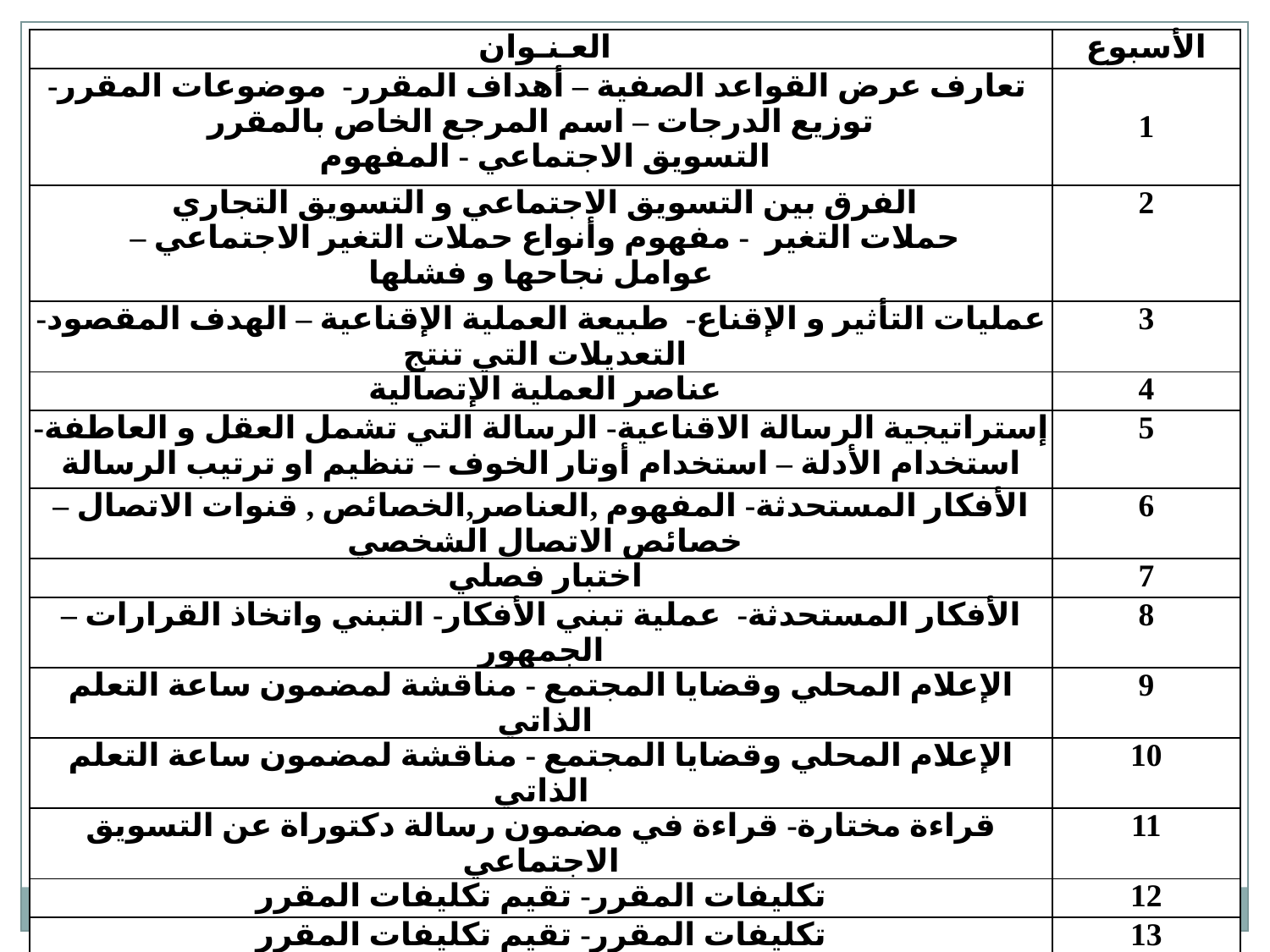

| العـنـوان | الأسبوع |
| --- | --- |
| تعارف عرض القواعد الصفية – أهداف المقرر- موضوعات المقرر- توزيع الدرجات – اسم المرجع الخاص بالمقرر التسويق الاجتماعي - المفهوم | 1 |
| الفرق بين التسويق الاجتماعي و التسويق التجاري حملات التغير - مفهوم وأنواع حملات التغير الاجتماعي – عوامل نجاحها و فشلها | 2 |
| عمليات التأثير و الإقناع- طبيعة العملية الإقناعية – الهدف المقصود- التعديلات التي تنتج | 3 |
| عناصر العملية الإتصالية | 4 |
| إستراتيجية الرسالة الاقناعية- الرسالة التي تشمل العقل و العاطفة- استخدام الأدلة – استخدام أوتار الخوف – تنظيم او ترتيب الرسالة | 5 |
| الأفكار المستحدثة- المفهوم ,العناصر,الخصائص , قنوات الاتصال – خصائص الاتصال الشخصي | 6 |
| اختبار فصلي | 7 |
| الأفكار المستحدثة- عملية تبني الأفكار- التبني واتخاذ القرارات – الجمهور | 8 |
| الإعلام المحلي وقضايا المجتمع - مناقشة لمضمون ساعة التعلم الذاتي | 9 |
| الإعلام المحلي وقضايا المجتمع - مناقشة لمضمون ساعة التعلم الذاتي | 10 |
| قراءة مختارة- قراءة في مضمون رسالة دكتوراة عن التسويق الاجتماعي | 11 |
| تكليفات المقرر- تقيم تكليفات المقرر | 12 |
| تكليفات المقرر- تقيم تكليفات المقرر | 13 |
| مراجعة - مراجعة موضوعات المقرر | 14 |
| أسبوع المراجعة |  |